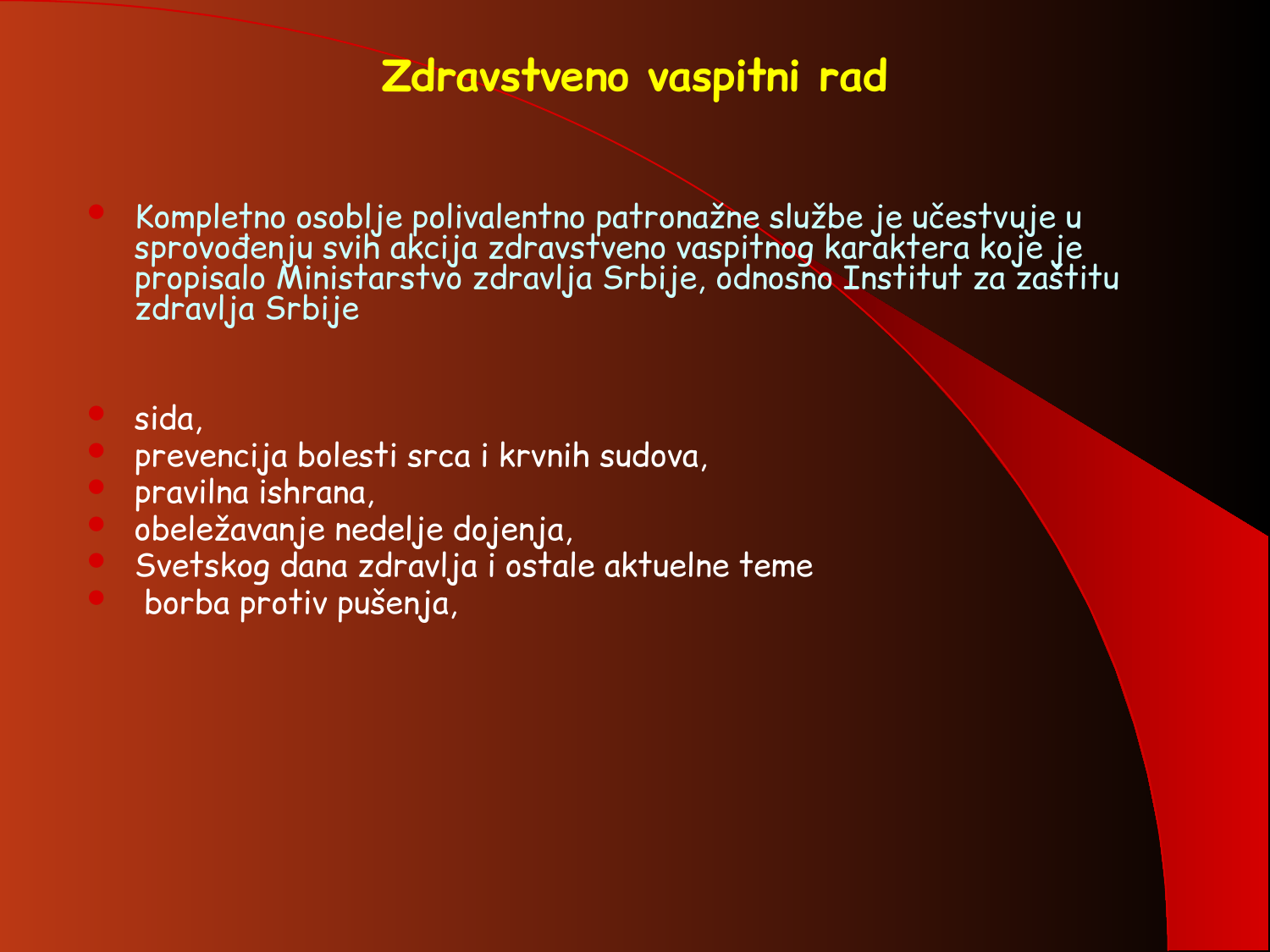

# Zdravstveno vaspitni rad

Kompletno osoblje polivalentno patronažne službe јe učestvuje u sprovođenju svih akciјa zdravstveno vaspitnog karaktera koјe јe propisalo Ministarstvo zdravlja Srbiјe, odnosno Institut za zaštitu zdravlja Srbiјe

sida,
prevenciјa bolesti srca i krvnih sudova,
pravilna ishrana,
obeležavanje nedelje doјenja,
Svetskog dana zdravlja i ostale aktuelne teme
 borba protiv pušenja,